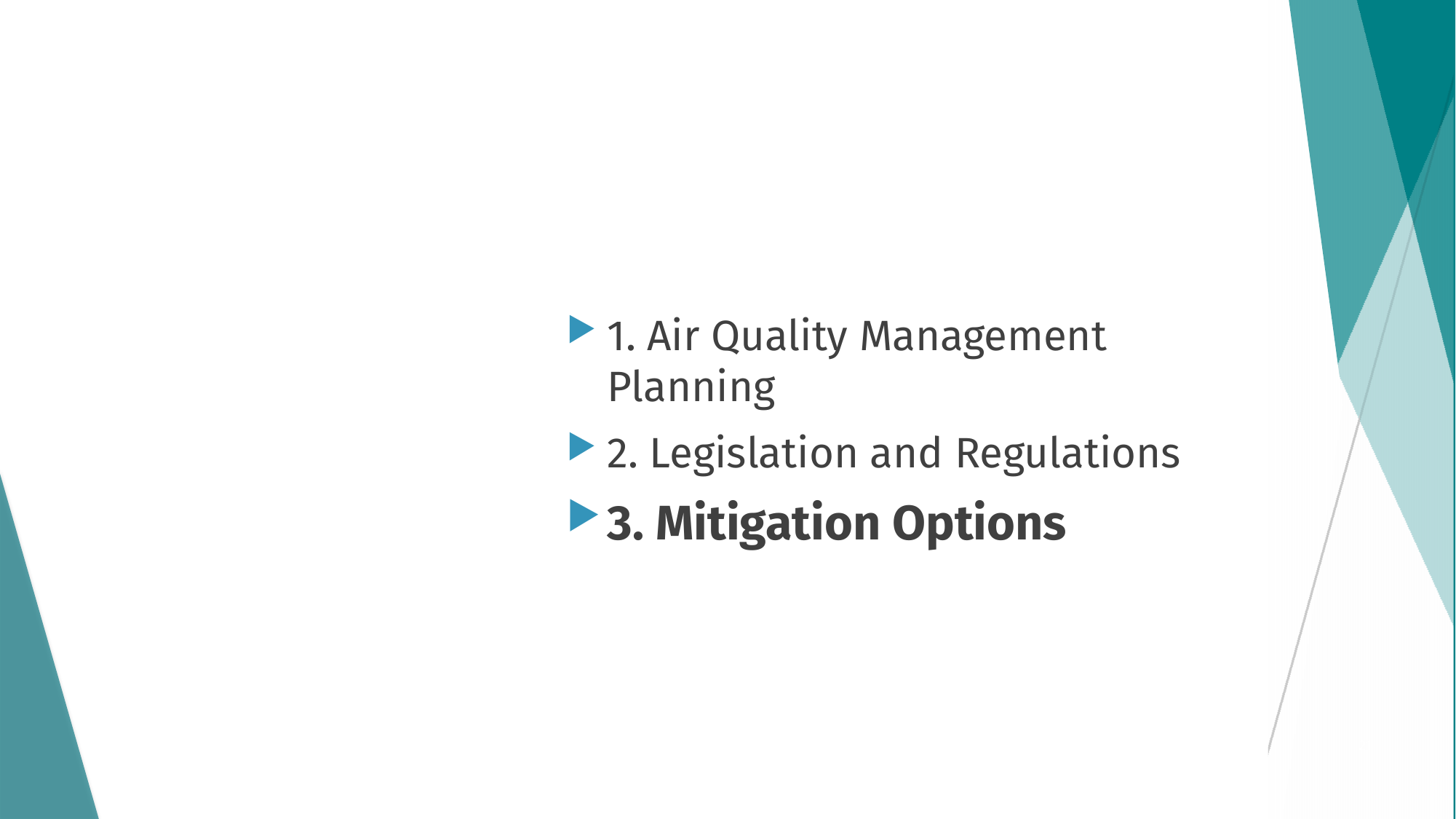

# Section 3: Mitigation Options
1. Air Quality Management Planning
2. Legislation and Regulations
3. Mitigation Options
21